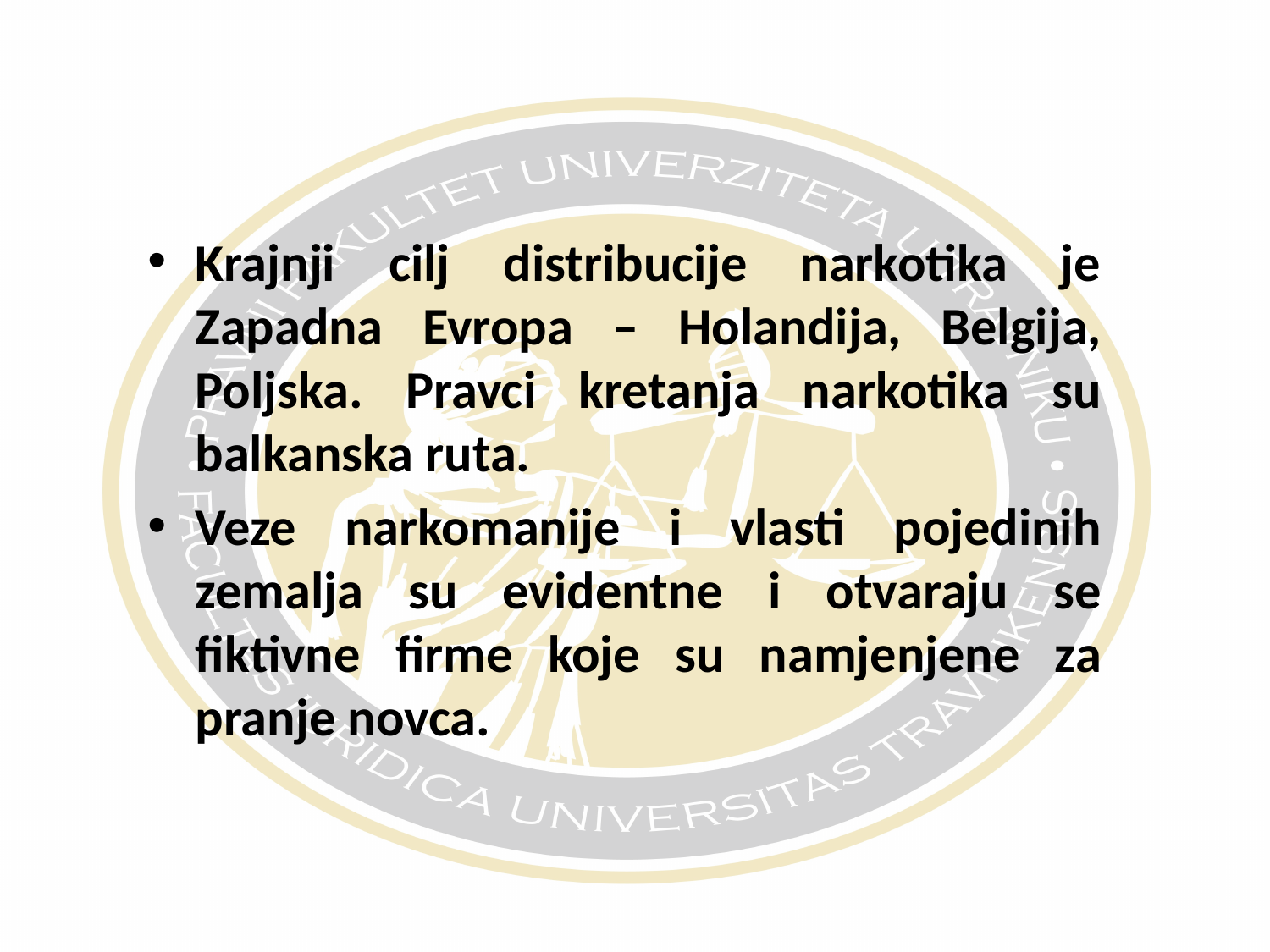

#
Krajnji cilj distribucije narkotika je Zapadna Evropa – Holandija, Belgija, Poljska. Pravci kretanja narkotika su balkanska ruta.
Veze narkomanije i vlasti pojedinih zemalja su evidentne i otvaraju se fiktivne firme koje su namjenjene za pranje novca.